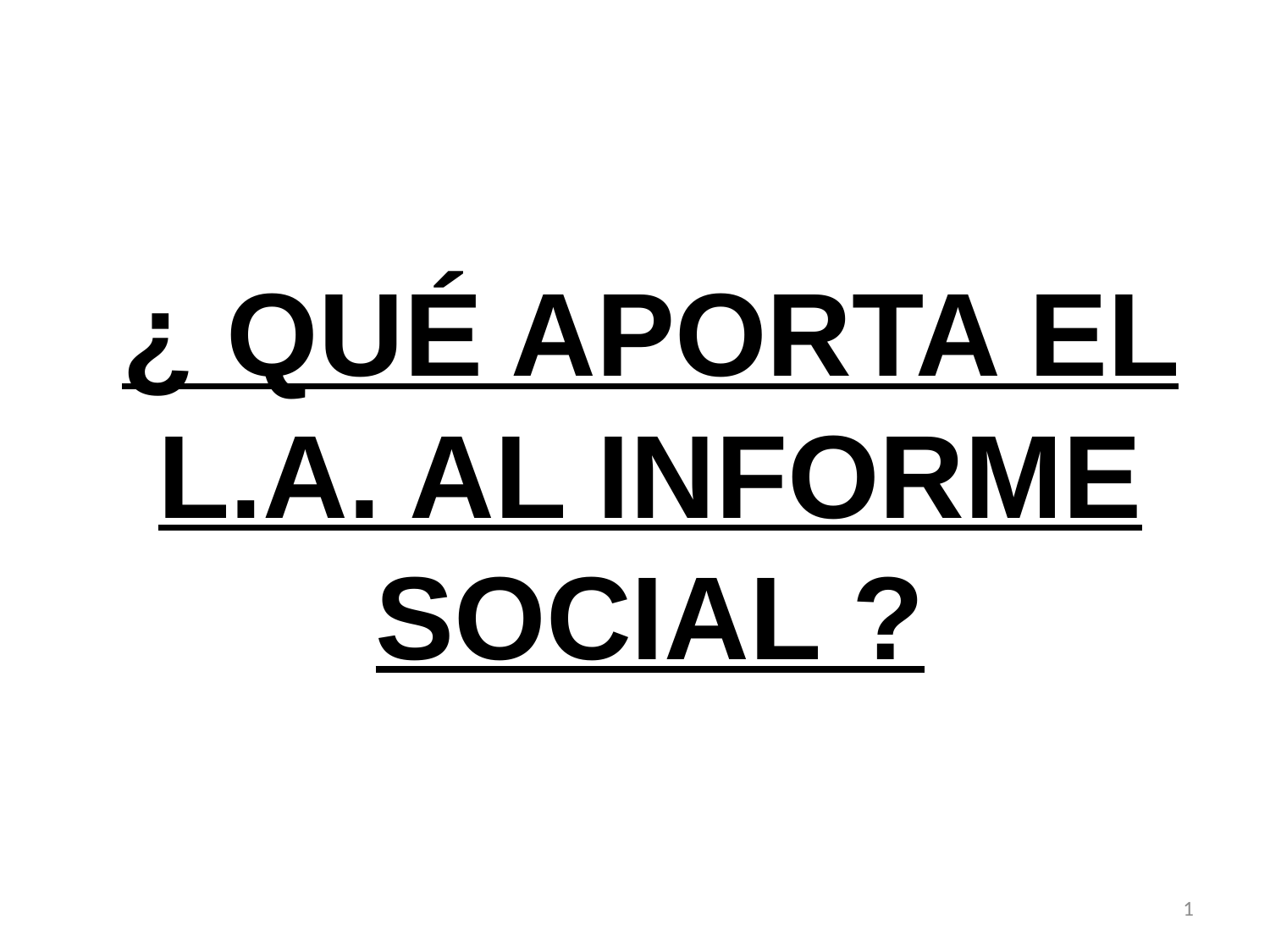

# ¿ QUÉ APORTA EL L.A. AL INFORME SOCIAL ?

1